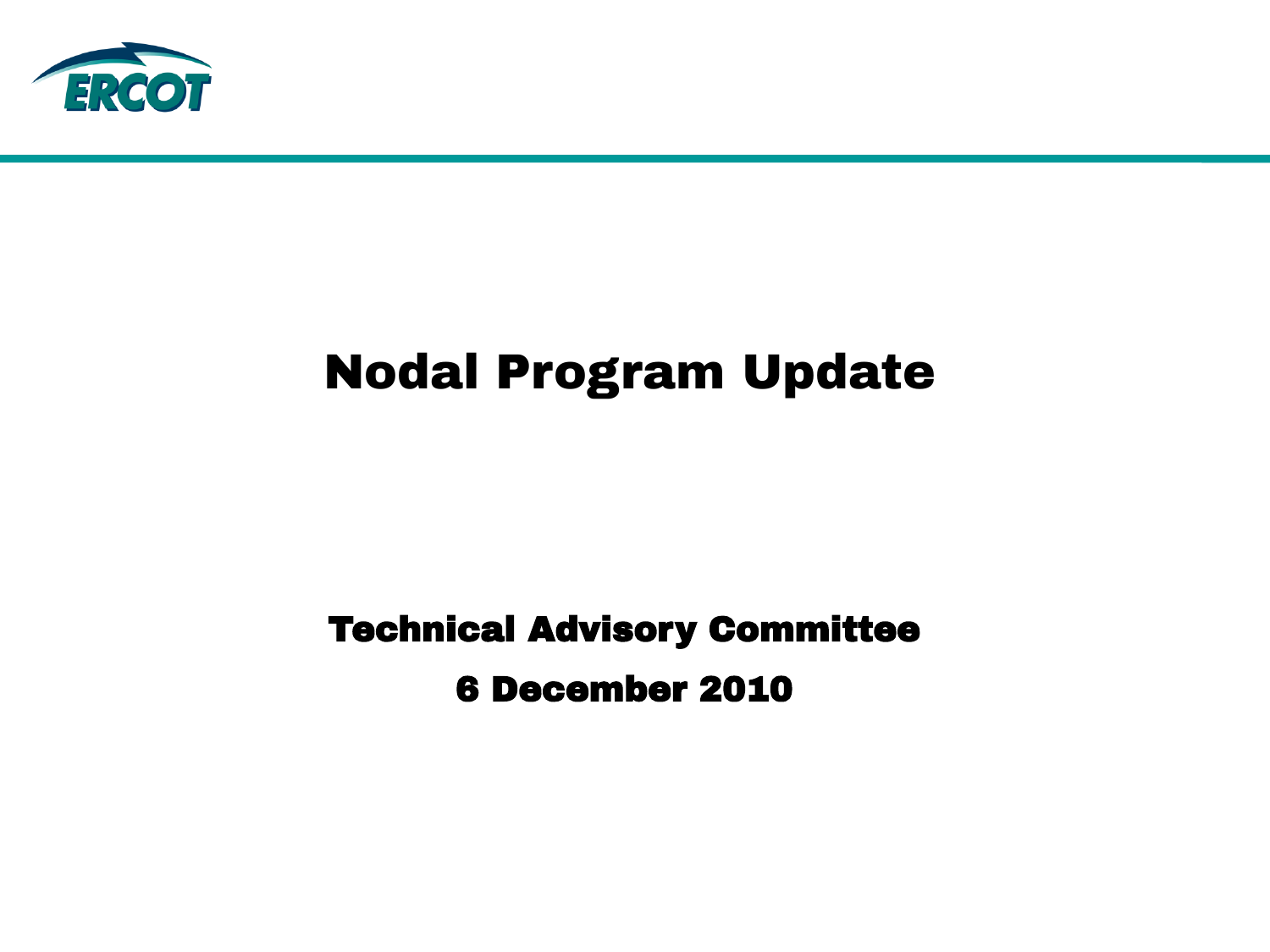

# Nodal Program Update

Technical Advisory Committee
6 December 2010